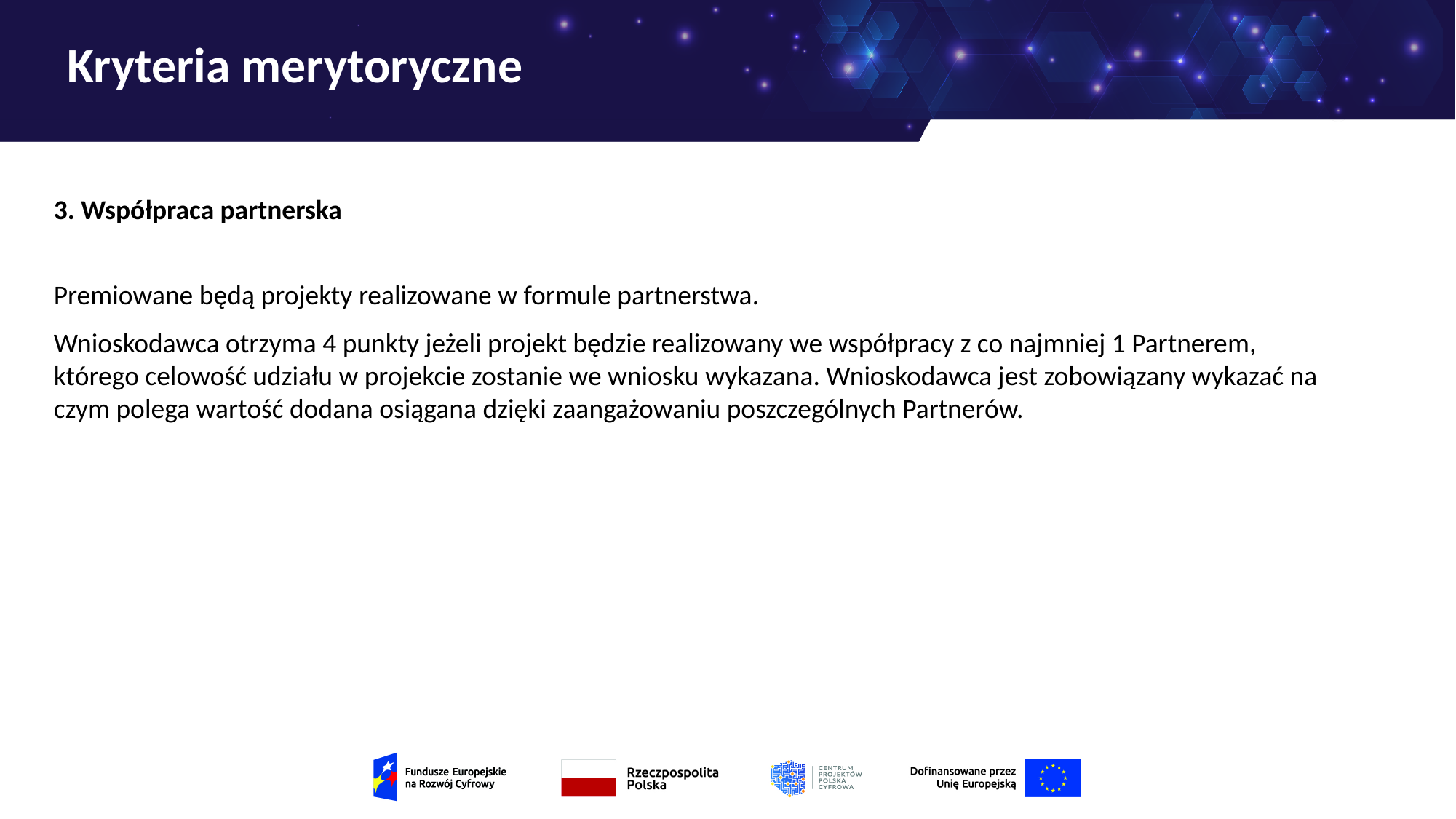

# Kryteria merytoryczne
3. Współpraca partnerska

Premiowane będą projekty realizowane w formule partnerstwa.
Wnioskodawca otrzyma 4 punkty jeżeli projekt będzie realizowany we współpracy z co najmniej 1 Partnerem, którego celowość udziału w projekcie zostanie we wniosku wykazana. Wnioskodawca jest zobowiązany wykazać na czym polega wartość dodana osiągana dzięki zaangażowaniu poszczególnych Partnerów.